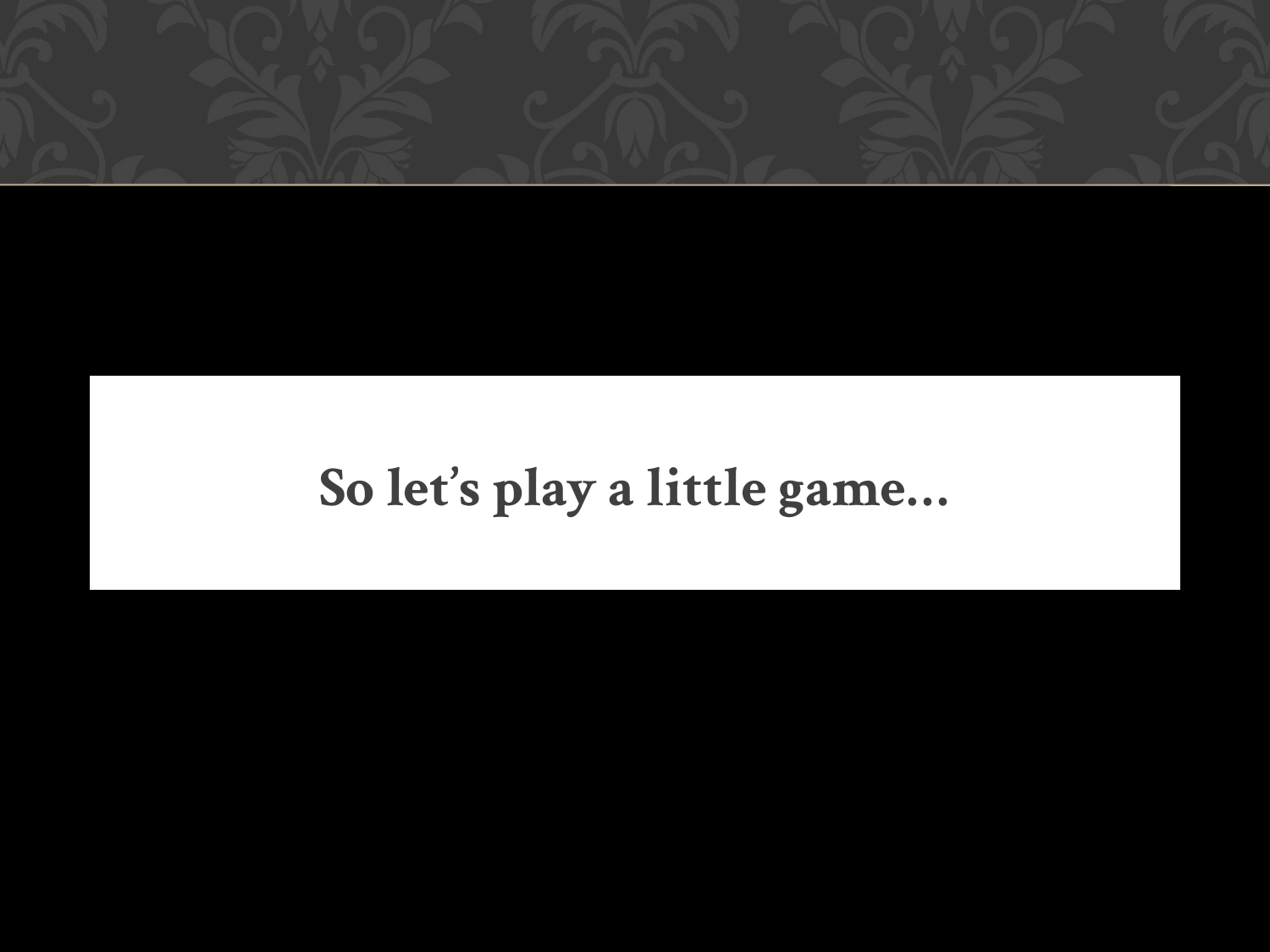

# So let’s play a little game…